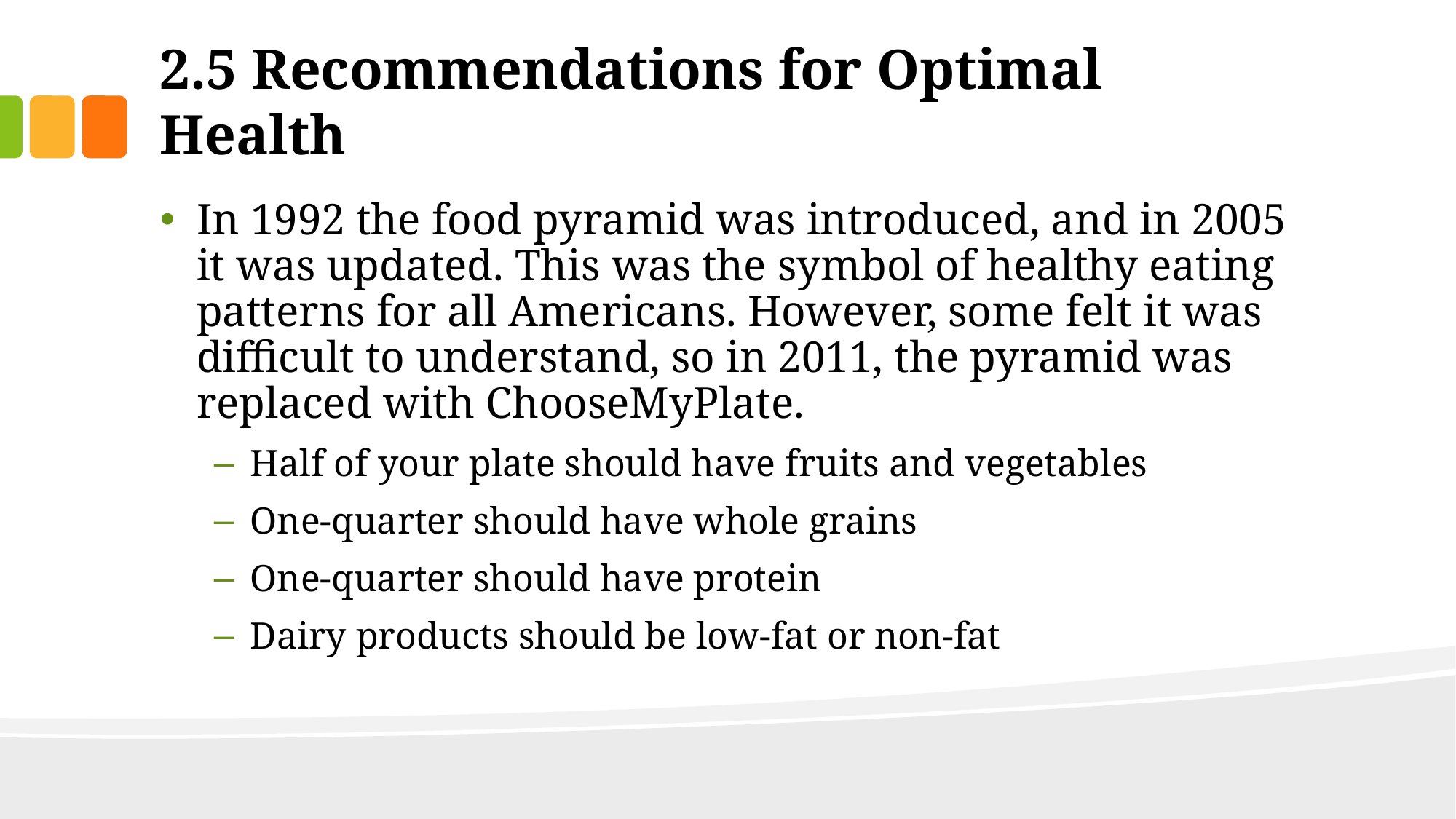

# 2.5 Recommendations for Optimal Health
In 1992 the food pyramid was introduced, and in 2005 it was updated. This was the symbol of healthy eating patterns for all Americans. However, some felt it was difficult to understand, so in 2011, the pyramid was replaced with ChooseMyPlate.
Half of your plate should have fruits and vegetables
One-quarter should have whole grains
One-quarter should have protein
Dairy products should be low-fat or non-fat